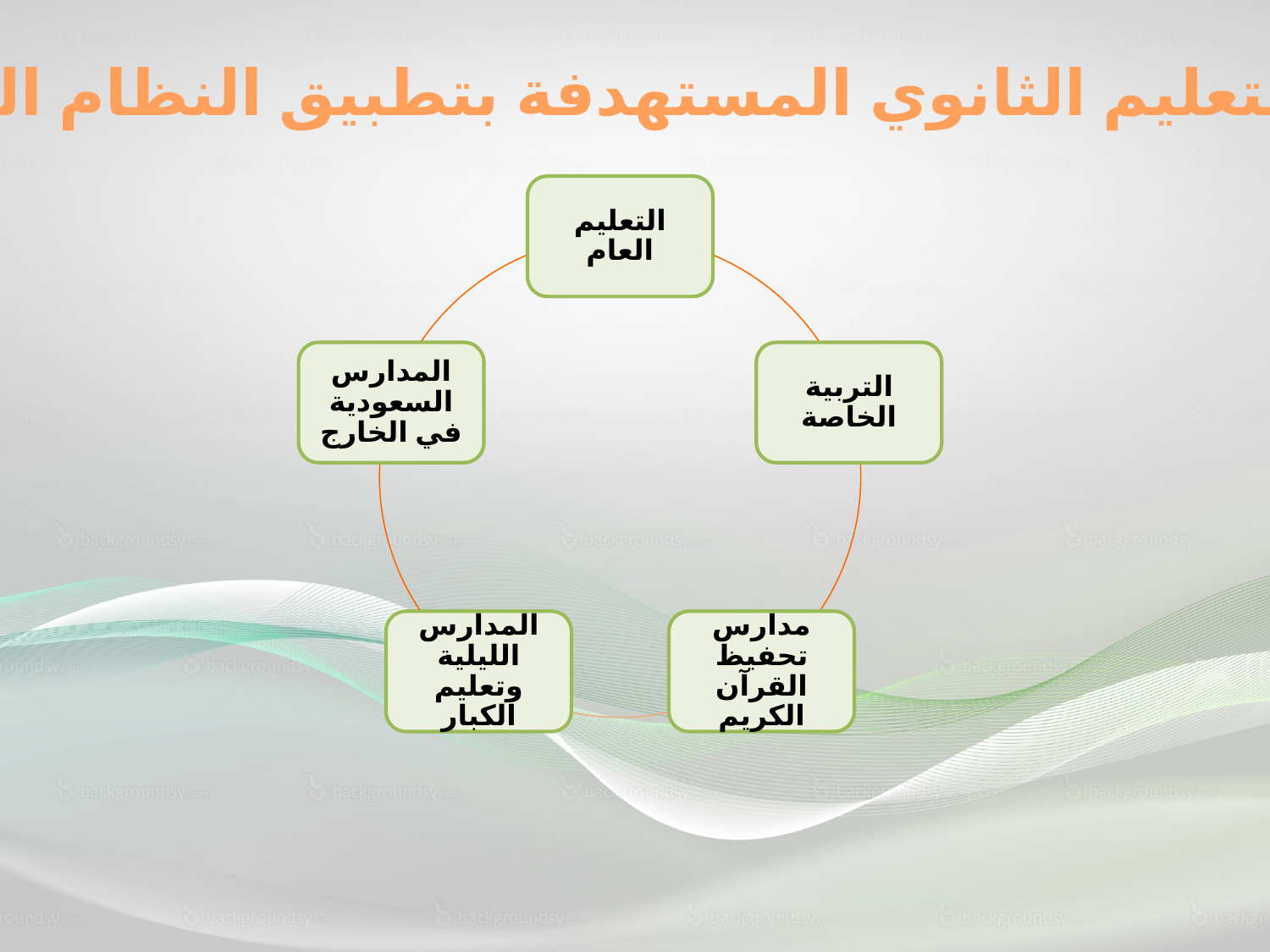

أنماط التعليم الثانوي المستهدفة بتطبيق النظام الفصلي:
التعليم العام

المدارس السعودية في الخارج
التربية الخاصة
المدارس الليلية وتعليم الكبار
مدارس تحفيظ القرآن الكريم